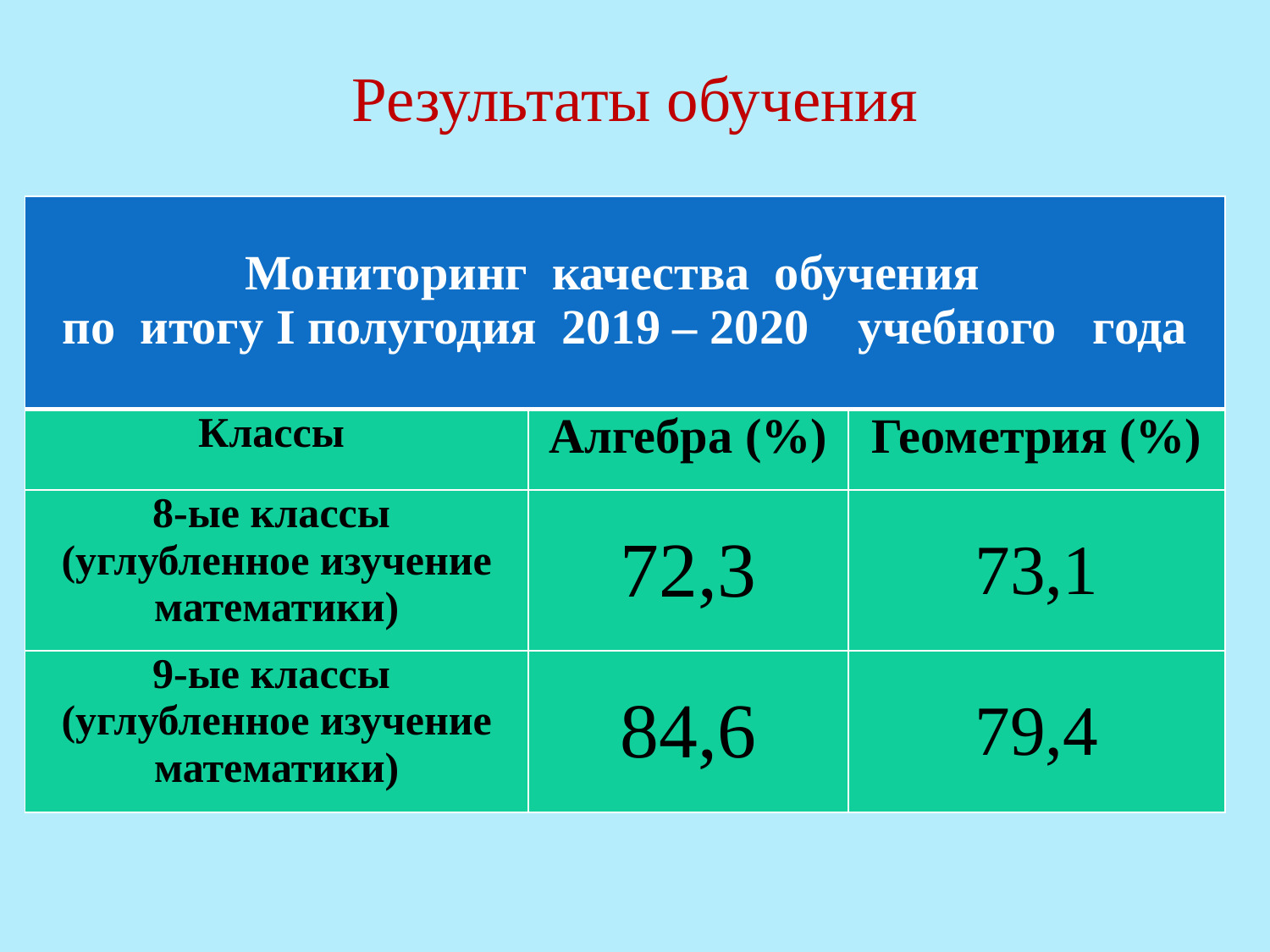

# Результаты обучения
| Мониторинг качества обучения по итогу I полугодия 2019 – 2020 учебного года |  |  |
| --- | --- | --- |
| Классы | Алгебра (%) | Геометрия (%) |
| 8-ые классы (углубленное изучение математики) | 72,3 | 73,1 |
| 9-ые классы (углубленное изучение математики) | 84,6 | 79,4 |